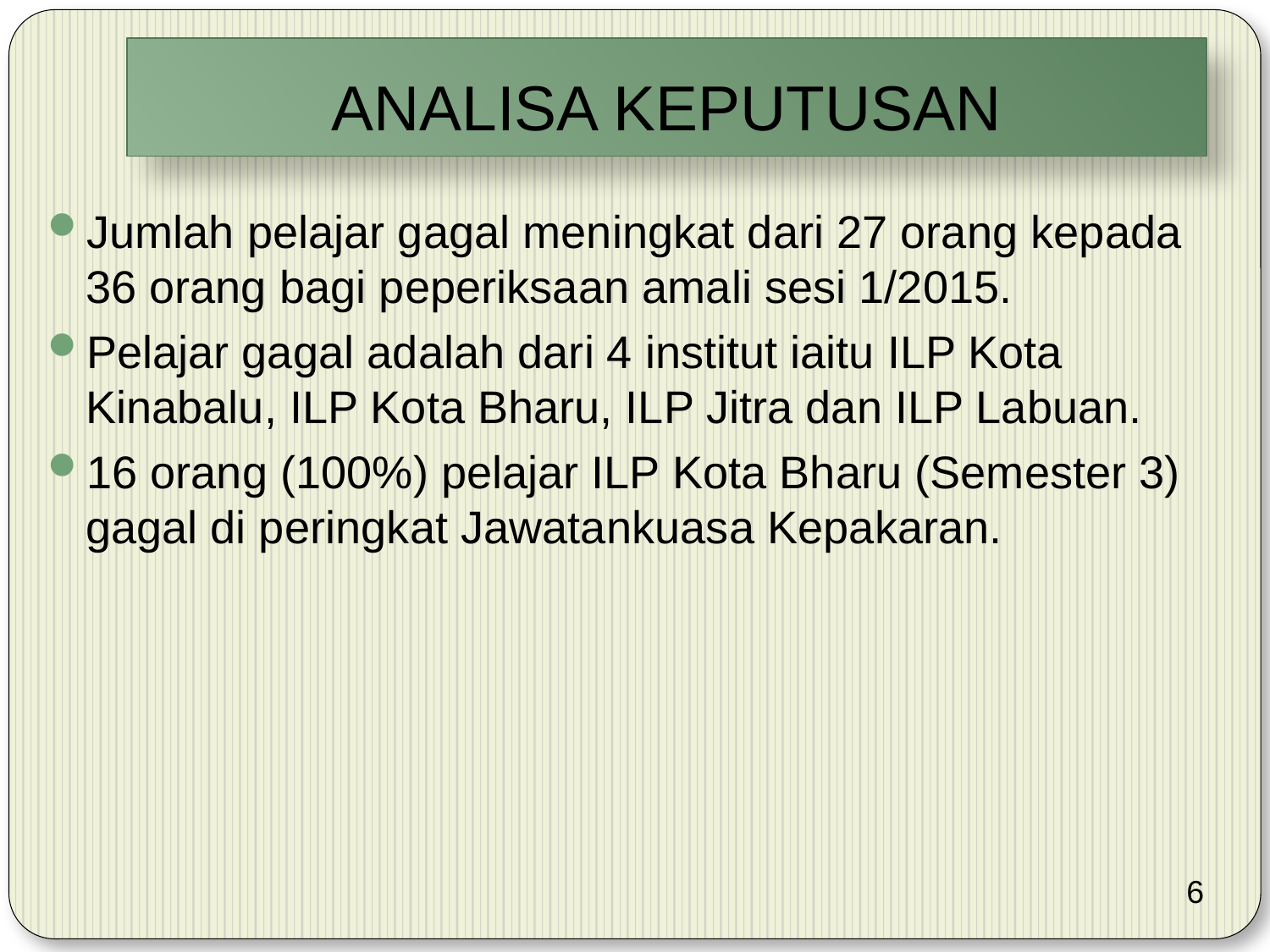

# ANALISA KEPUTUSAN
Jumlah pelajar gagal meningkat dari 27 orang kepada 36 orang bagi peperiksaan amali sesi 1/2015.
Pelajar gagal adalah dari 4 institut iaitu ILP Kota Kinabalu, ILP Kota Bharu, ILP Jitra dan ILP Labuan.
16 orang (100%) pelajar ILP Kota Bharu (Semester 3) gagal di peringkat Jawatankuasa Kepakaran.
6